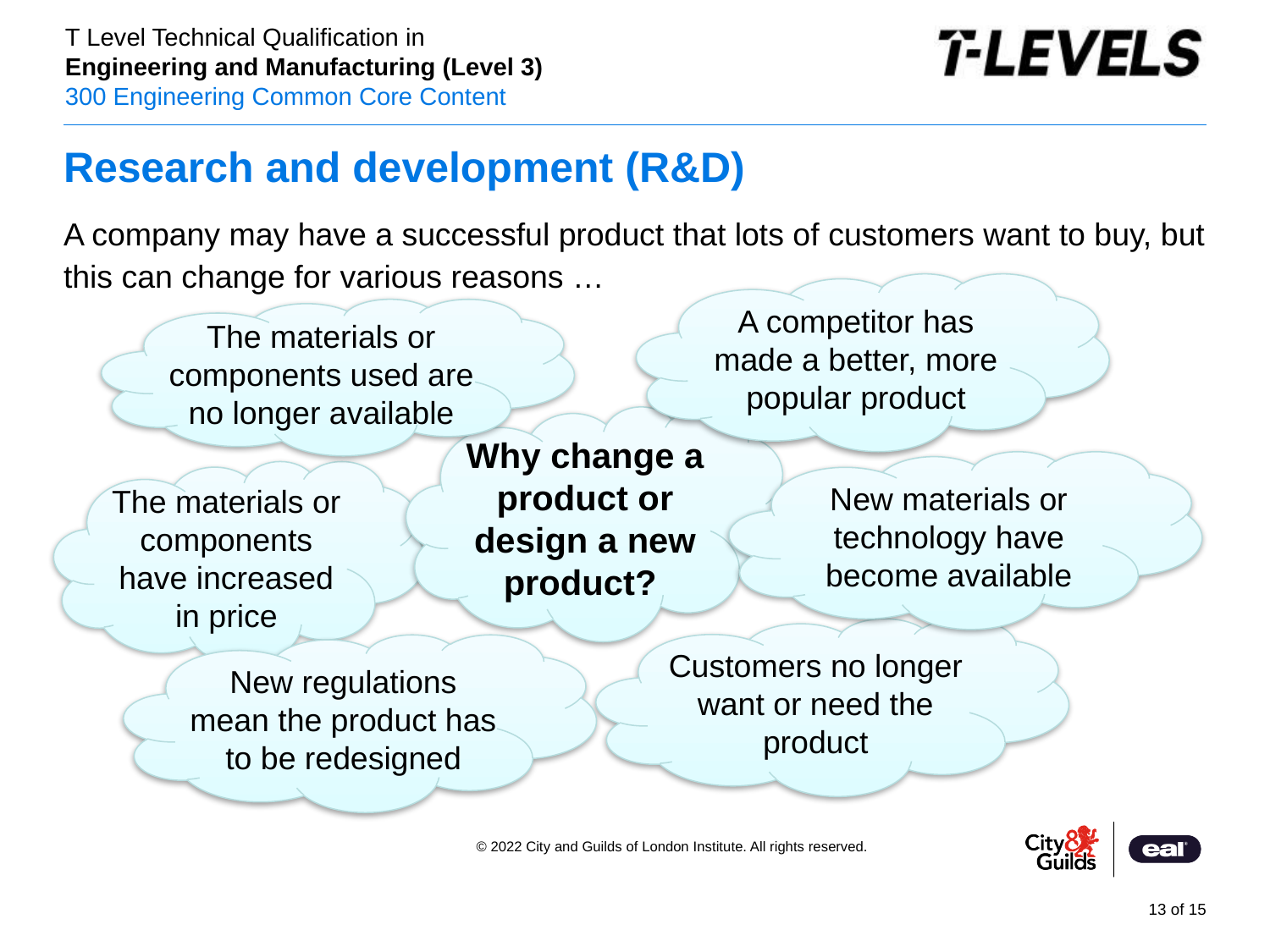

# Research and development (R&D)
A company may have a successful product that lots of customers want to buy, but this can change for various reasons …
A competitor has made a better, more popular product
The materials or components used are no longer available
Why change a product or design a new product?
New materials or technology have become available
The materials or components have increased in price
Customers no longer want or need the product
New regulations mean the product has to be redesigned